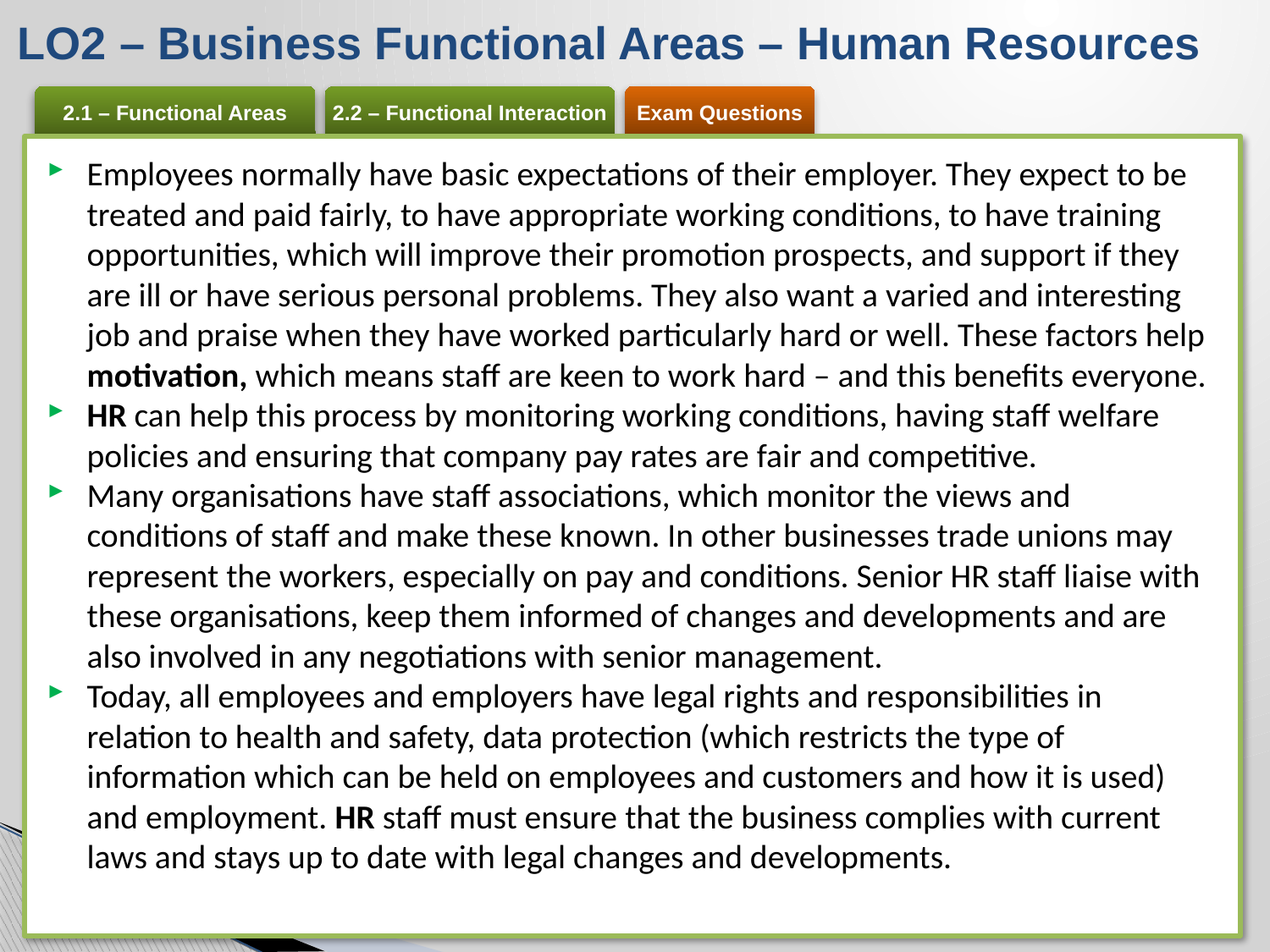

LO2 – Business Functional Areas – Human Resources
Employees normally have basic expectations of their employer. They expect to be treated and paid fairly, to have appropriate working conditions, to have training opportunities, which will improve their promotion prospects, and support if they are ill or have serious personal problems. They also want a varied and interesting job and praise when they have worked particularly hard or well. These factors help motivation, which means staff are keen to work hard – and this benefits everyone.
HR can help this process by monitoring working conditions, having staff welfare policies and ensuring that company pay rates are fair and competitive.
Many organisations have staff associations, which monitor the views and conditions of staff and make these known. In other businesses trade unions may represent the workers, especially on pay and conditions. Senior HR staff liaise with these organisations, keep them informed of changes and developments and are also involved in any negotiations with senior management.
Today, all employees and employers have legal rights and responsibilities in relation to health and safety, data protection (which restricts the type of information which can be held on employees and customers and how it is used) and employment. HR staff must ensure that the business complies with current laws and stays up to date with legal changes and developments.